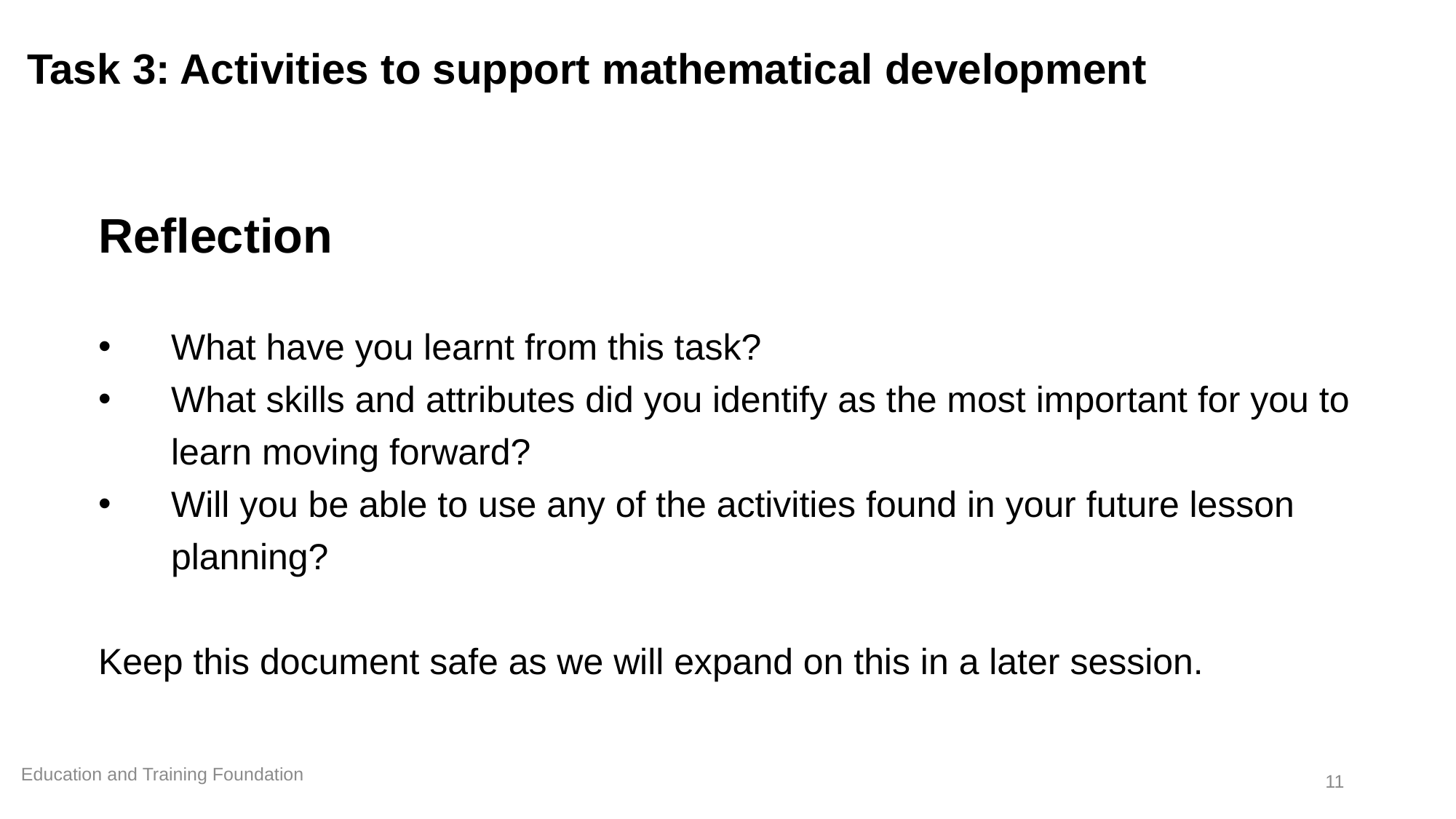

# Task 3: Activities to support mathematical development
Reflection ​

What have you learnt from this task?
What skills and attributes did you identify as the most important for you to learn moving forward?
Will you be able to use any of the activities found in your future lesson planning?

Keep this document safe as we will expand on this in a later session.

Education and Training Foundation
11